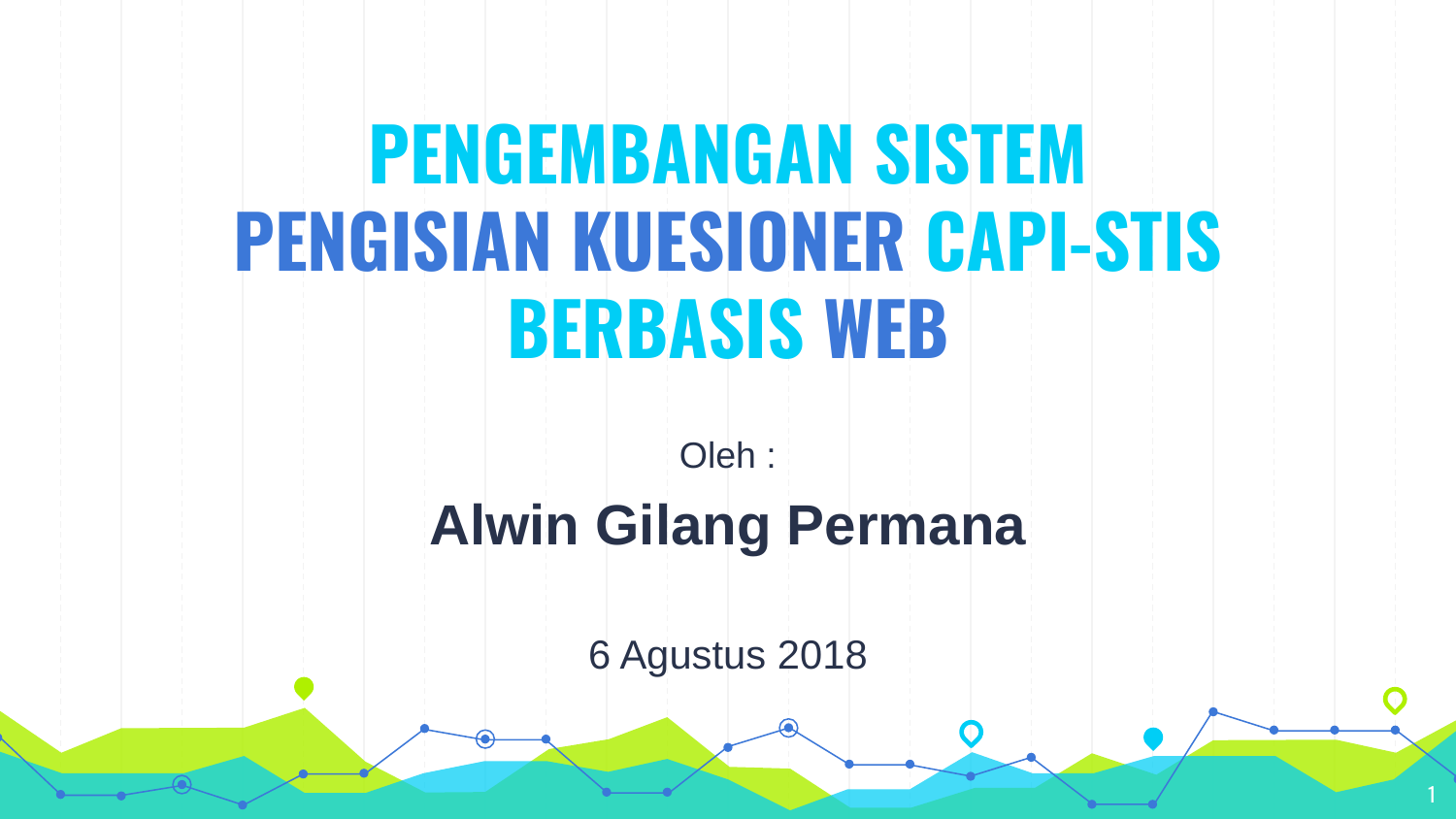

PENGEMBANGAN SISTEM PENGISIAN KUESIONER CAPI-STIS BERBASIS WEB
Oleh :
Alwin Gilang Permana

6 Agustus 2018

1